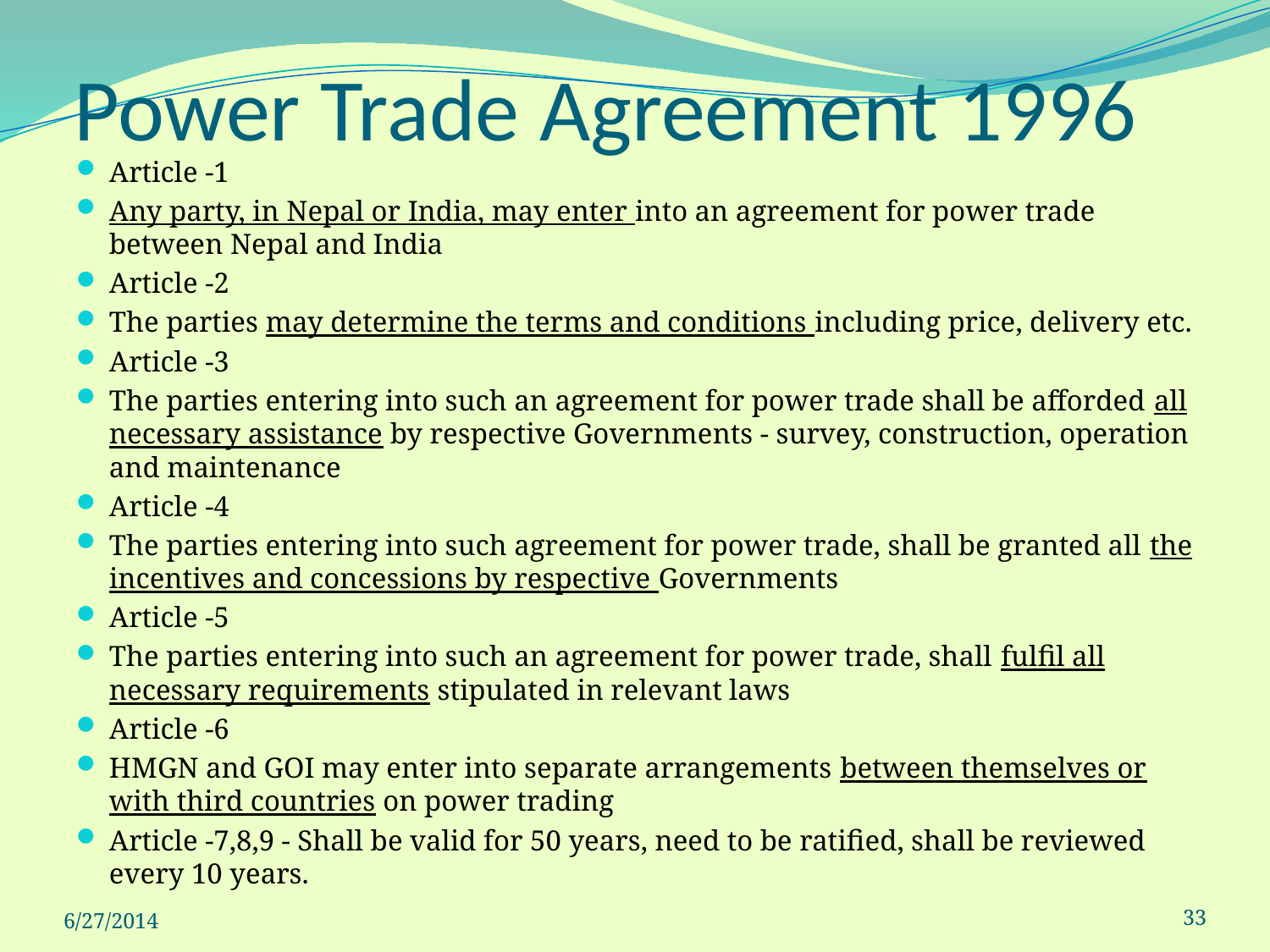

# Power Trade Agreement 1996
Article -1
Any party, in Nepal or India, may enter into an agreement for power trade between Nepal and India
Article -2
The parties may determine the terms and conditions including price, delivery etc.
Article -3
The parties entering into such an agreement for power trade shall be afforded all necessary assistance by respective Governments - survey, construction, operation and maintenance
Article -4
The parties entering into such agreement for power trade, shall be granted all the incentives and concessions by respective Governments
Article -5
The parties entering into such an agreement for power trade, shall fulfil all necessary requirements stipulated in relevant laws
Article -6
HMGN and GOI may enter into separate arrangements between themselves or with third countries on power trading
Article -7,8,9 - Shall be valid for 50 years, need to be ratified, shall be reviewed every 10 years.

6/27/2014
33